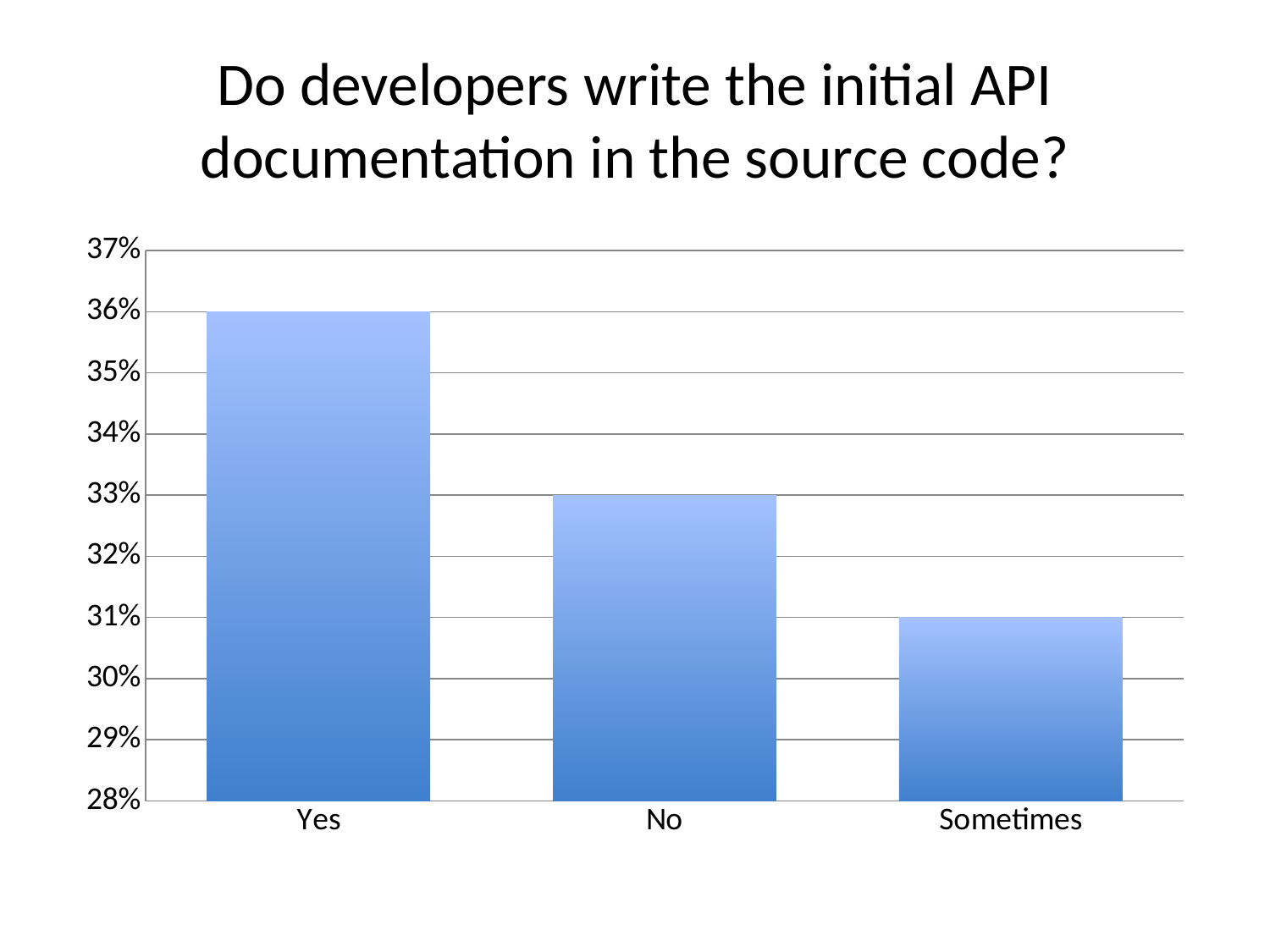

# Do developers write the initial API documentation in the source code?

### Chart

| Category | Column1 |
|---|---|
| Yes | 0.36 |
| No | 0.33 |
| Sometimes | 0.31 |